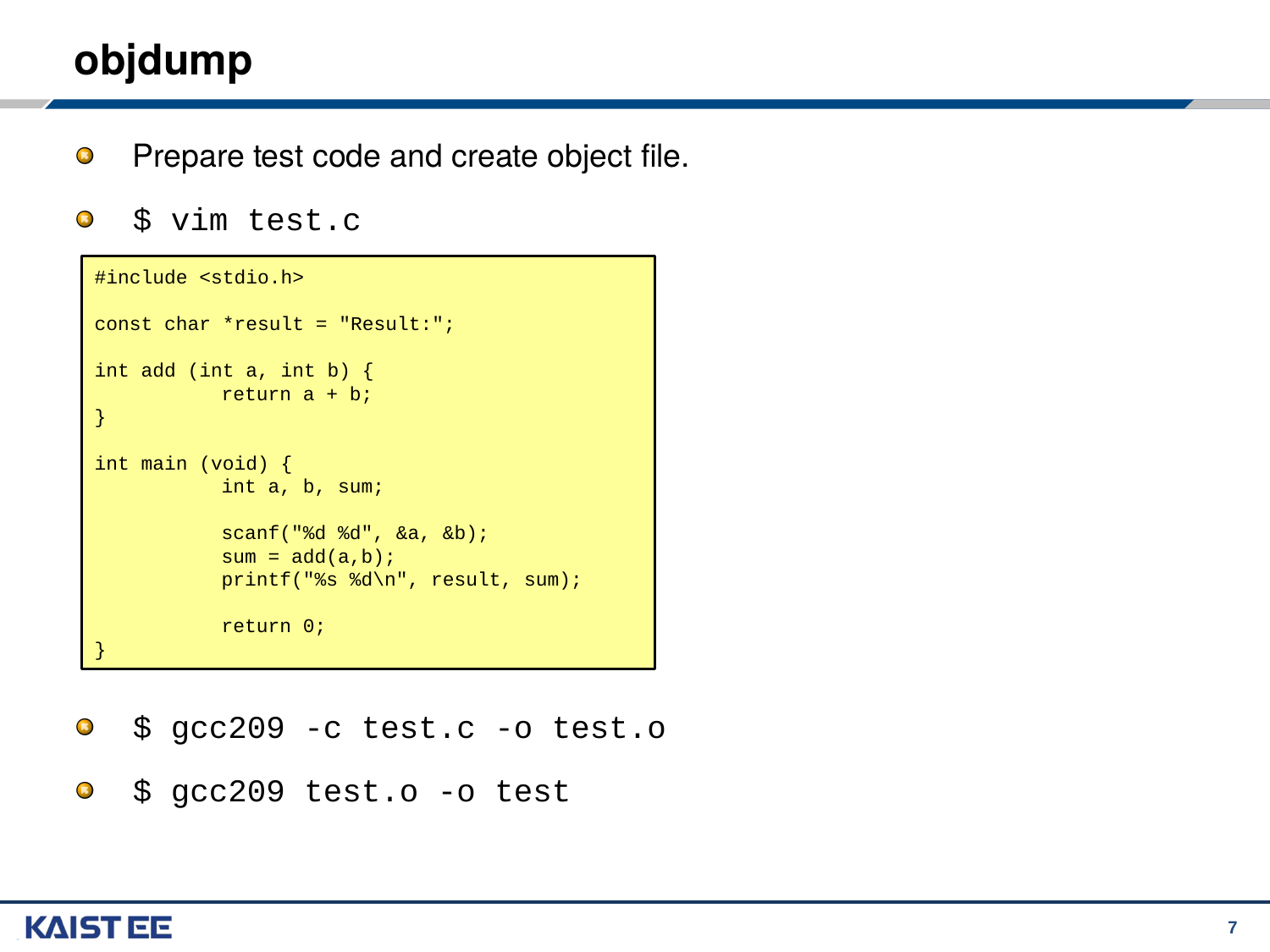

# objdump
Prepare test code and create object file.
$ vim test.c

$ gcc209 -c test.c -o test.o
$ gcc209 test.o -o test
#include <stdio.h>

const char *result = "Result:";

int add (int a, int b) {
	return a + b;
}

int main (void) {
	int a, b, sum;

	scanf("%d %d", &a, &b);
	sum = add(a,b);
	printf("%s %d\n", result, sum);

	return 0;
}